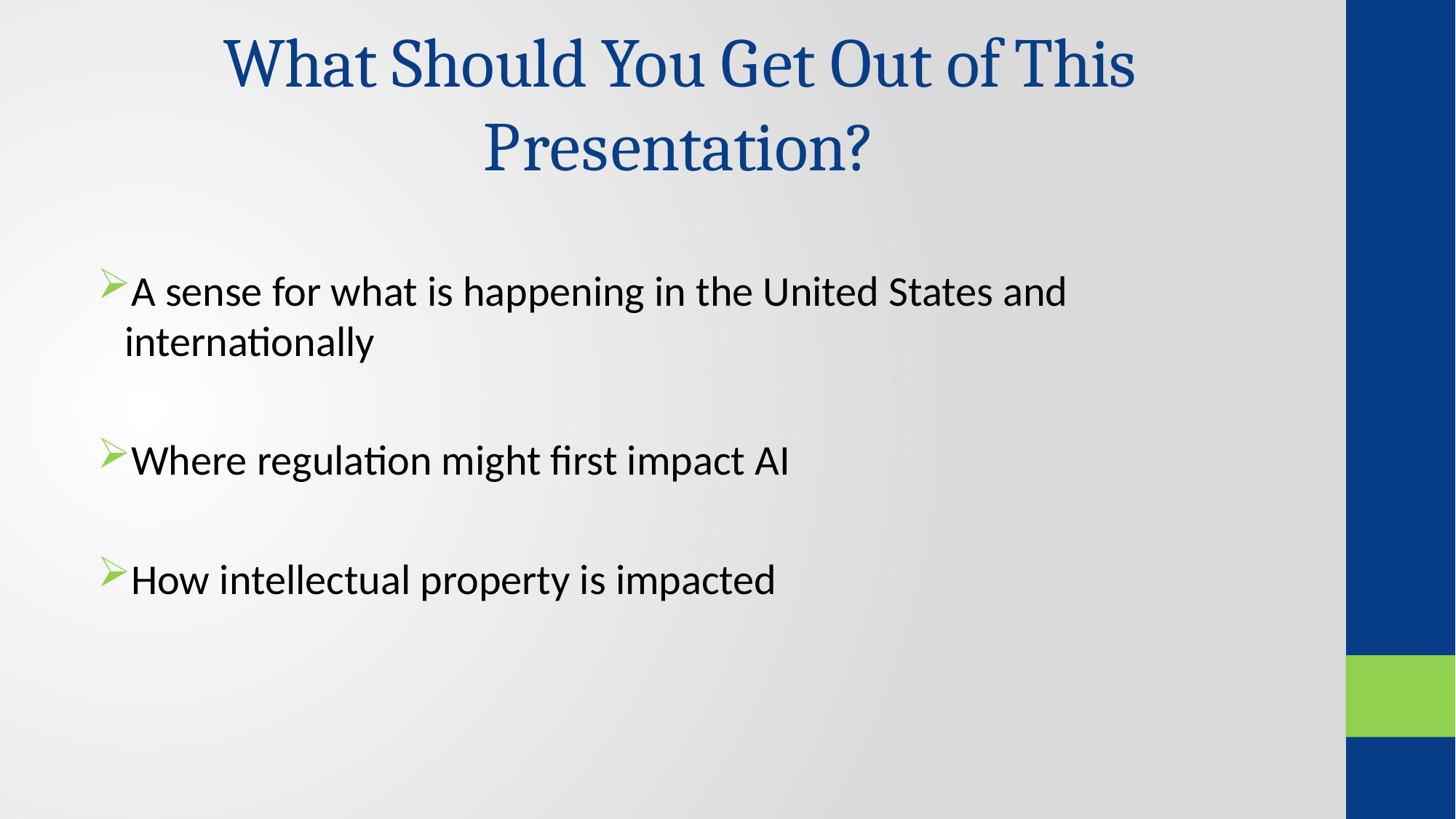

# What Should You Get Out of This Presentation?

A sense for what is happening in the United States and internationally

Where regulation might first impact AI

How intellectual property is impacted